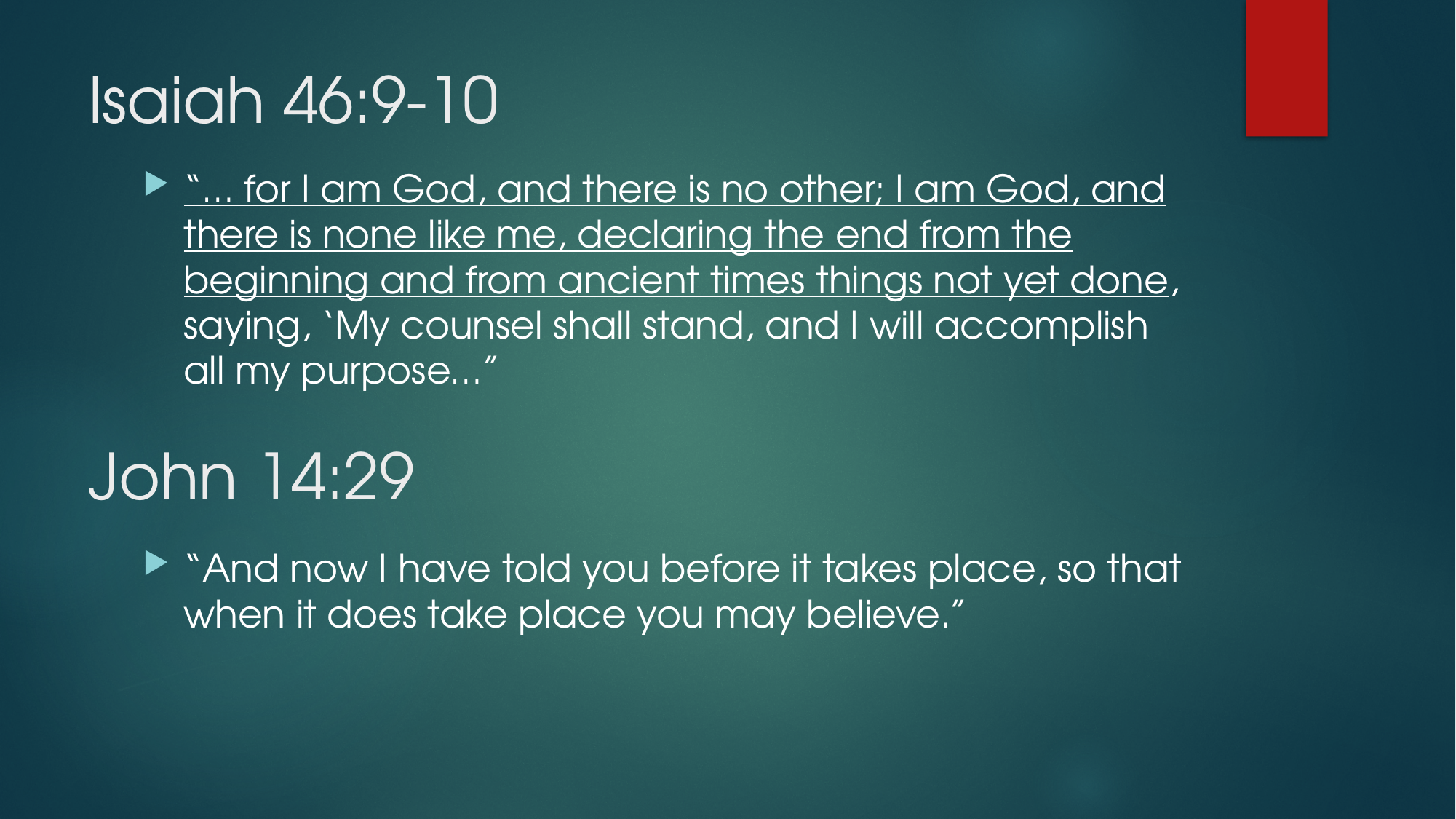

# Isaiah 46:9-10
“… for I am God, and there is no other; I am God, and there is none like me, declaring the end from the beginning and from ancient times things not yet done, saying, ‘My counsel shall stand, and I will accomplish all my purpose…”
John 14:29
“And now I have told you before it takes place, so that when it does take place you may believe.”